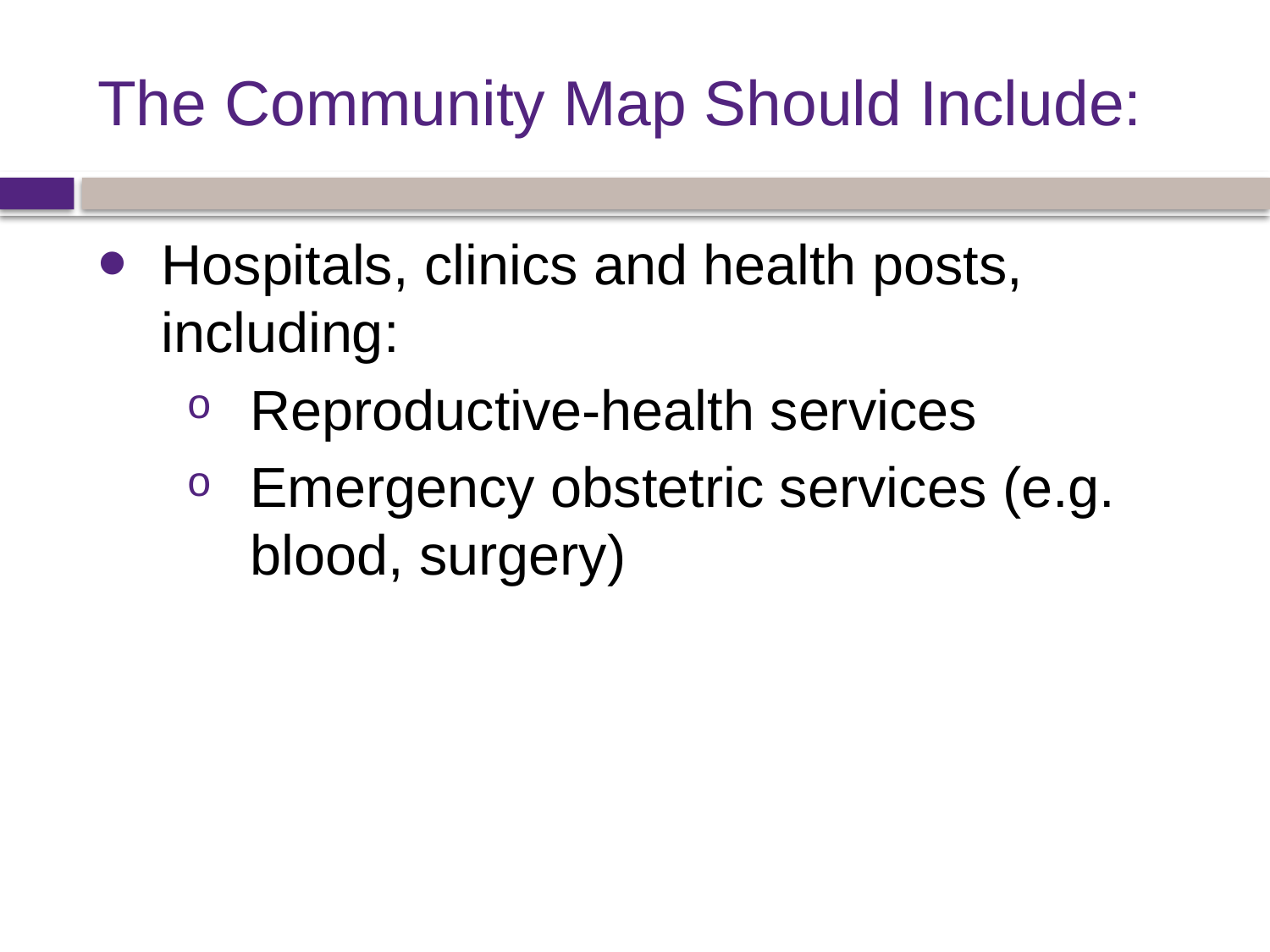

# The Community Map Should Include:
Hospitals, clinics and health posts, including:
Reproductive-health services
Emergency obstetric services (e.g. blood, surgery)